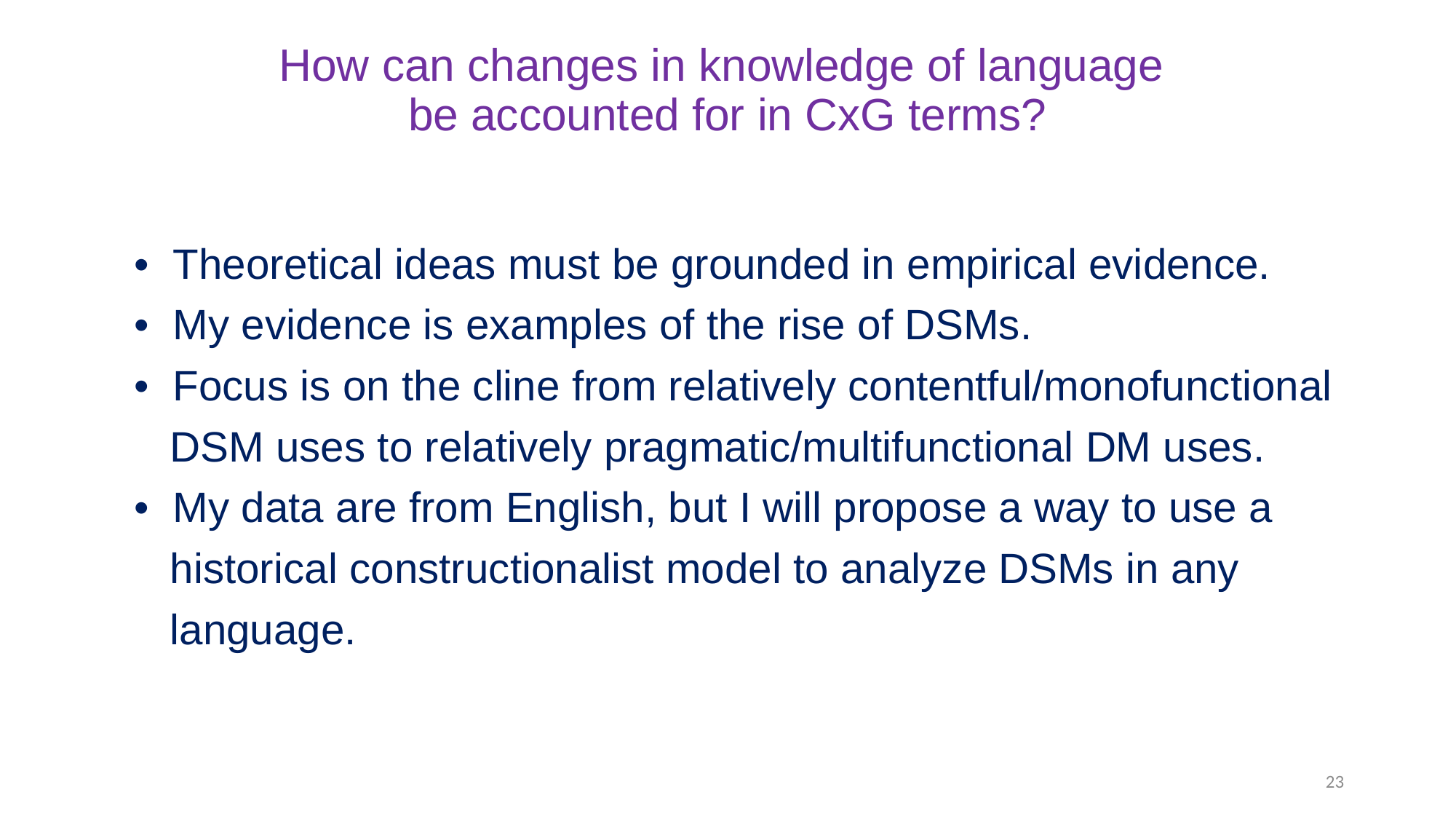

# How can changes in knowledge of language be accounted for in CxG terms?
  •  Theoretical ideas must be grounded in empirical evidence.
  •  My evidence is examples of the rise of DSMs.
  •  Focus is on the cline from relatively contentful/monofunctional
     DSM uses to relatively pragmatic/multifunctional DM uses.
  •  My data are from English, but I will propose a way to use a
     historical constructionalist model to analyze DSMs in any
     language.
23